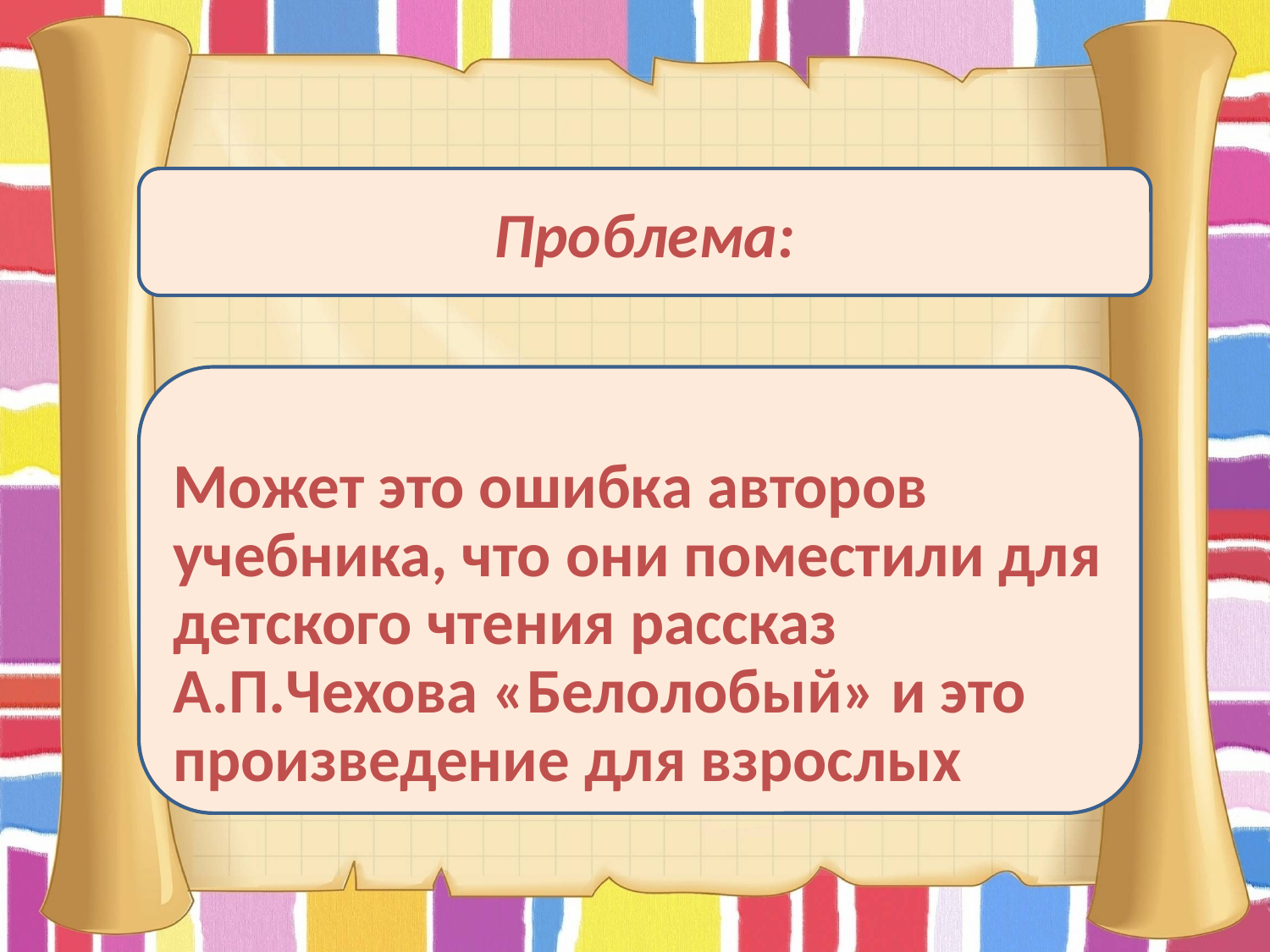

Проблема:

Может это ошибка авторов учебника, что они поместили для детского чтения рассказ А.П.Чехова «Белолобый» и это произведение для взрослых